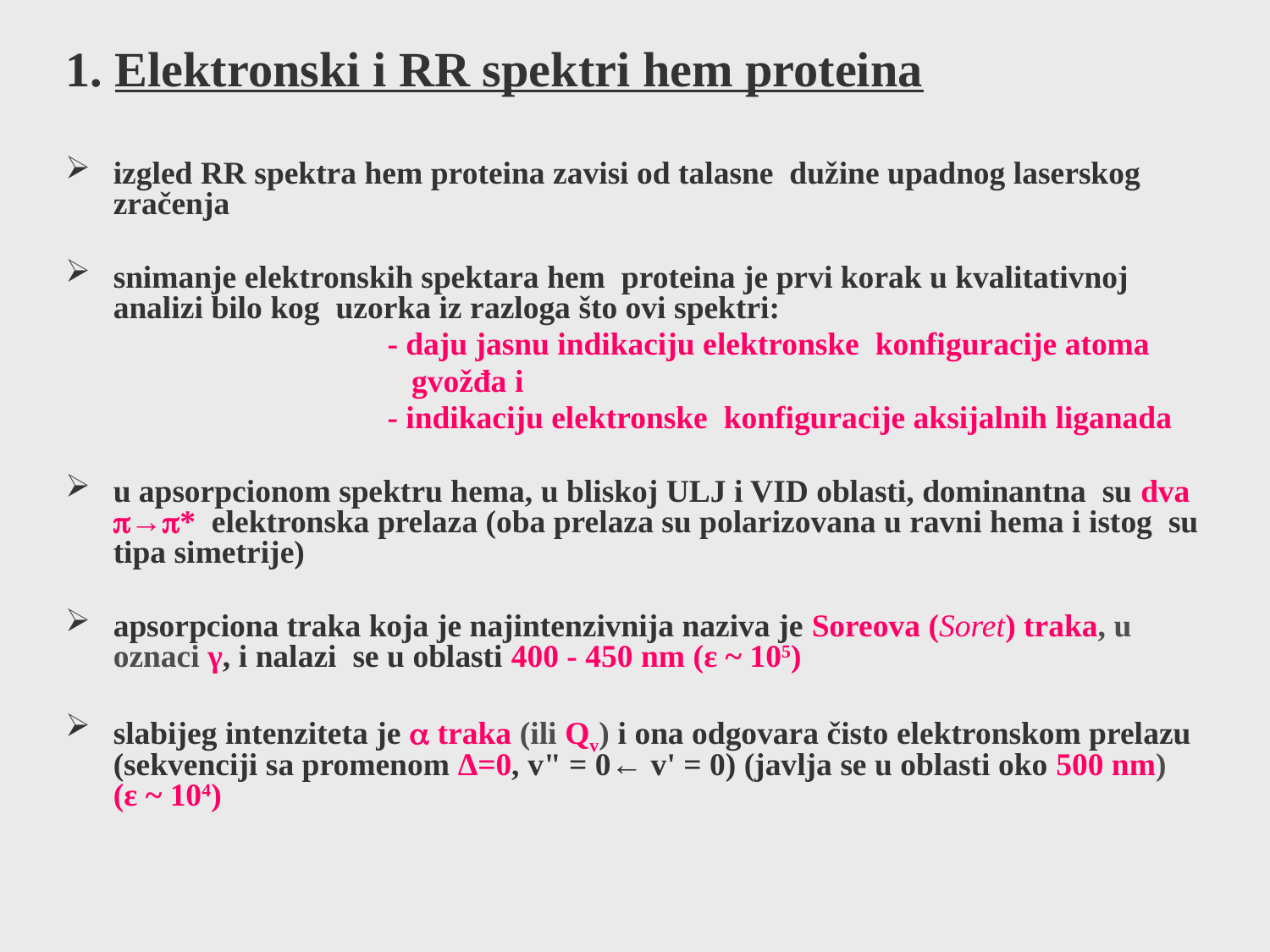

1. Elektronski i RR spektri hem proteina

izgled RR spektra hem proteina zavisi od talasne  dužine upadnog laserskog   zračenja

snimanje elektronskih spektara hem  proteina je prvi korak u kvalitativnoj   analizi bilo kog  uzorka iz razloga što ovi spektri:
                                        - daju jasnu indikaciju elektronske  konfiguracije atoma
                                           gvožđa i
                                        - indikaciju elektronske  konfiguracije aksijalnih liganada

u apsorpcionom spektru hema, u bliskoj ULJ i VID oblasti, dominantna  su dva  π→π*  elektronska prelaza (oba prelaza su polarizovana u ravni hema i istog  su tipa simetrije)

apsorpciona traka koja je najintenzivnija naziva je Soreova (Soret) traka, u  oznaci γ, i nalazi  se u oblasti 400 - 450 nm (ε ~ 105)

slabijeg intenziteta je α traka (ili Qv) i ona odgovara čisto elektronskom prelazu   (sekvenciji sa promenom Δ=0, v" = 0← v' = 0) (javlja se u oblasti oko 500 nm)    (ε ~ 104)